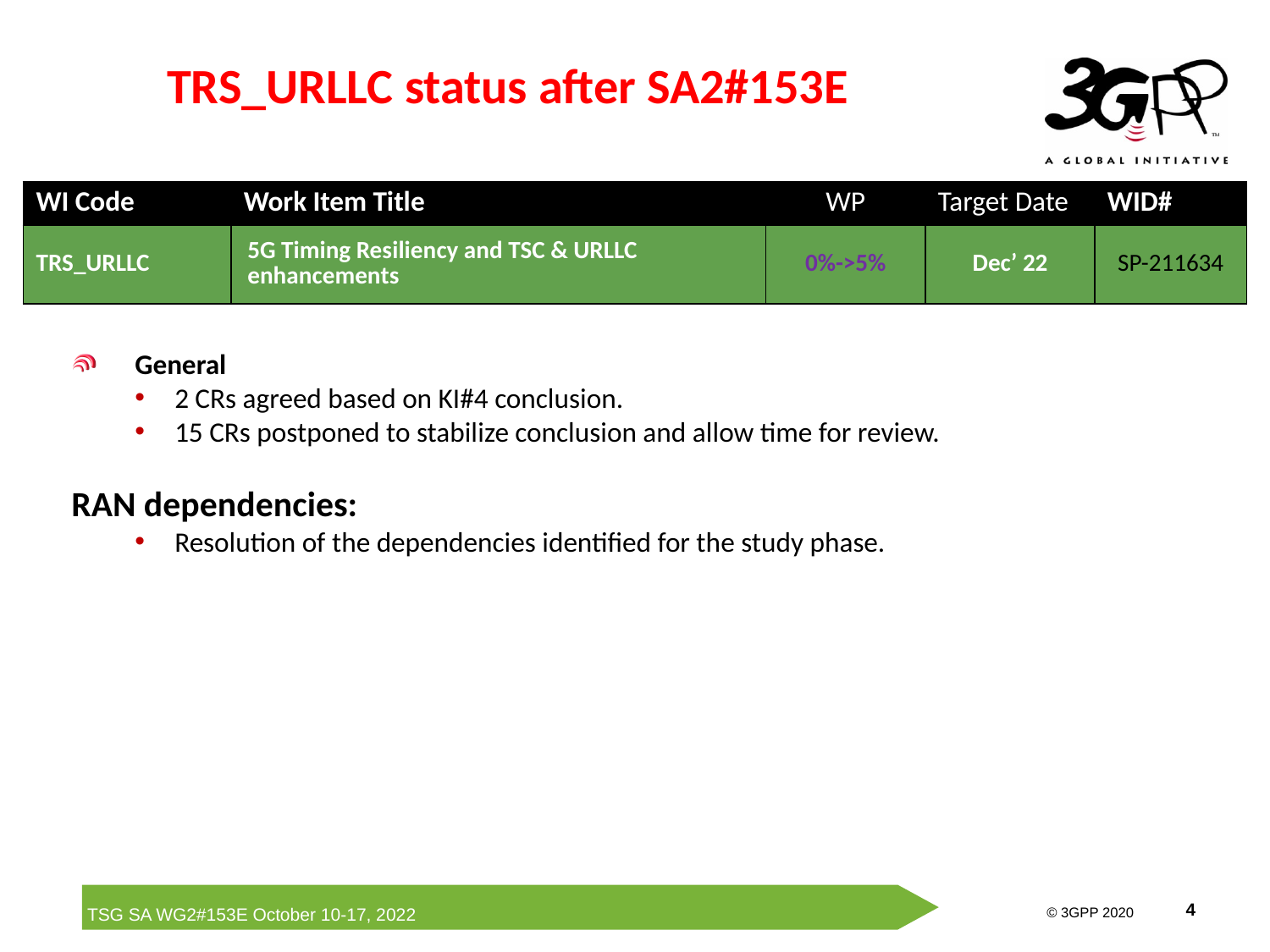

# TRS_URLLC status after SA2#153E
| WI Code | Work Item Title | WP | Target Date | WID# |
| --- | --- | --- | --- | --- |
| TRS\_URLLC | 5G Timing Resiliency and TSC & URLLC enhancements | 0%->5% | Dec’ 22 | SP-211634 |
General
2 CRs agreed based on KI#4 conclusion.
15 CRs postponed to stabilize conclusion and allow time for review.

RAN dependencies:
Resolution of the dependencies identified for the study phase.